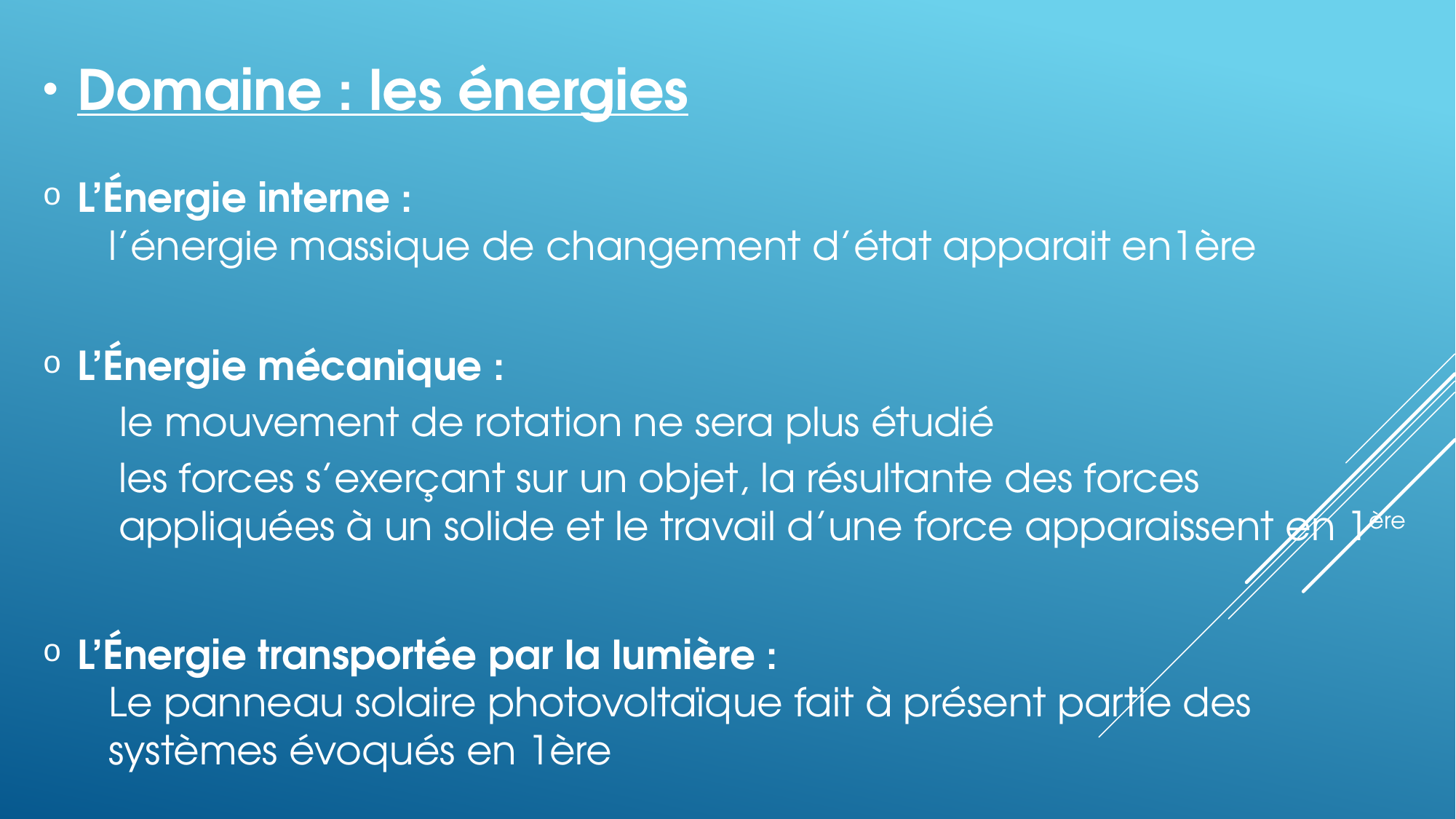

Domaine : les énergies
L’Énergie interne :
l’énergie massique de changement d’état apparait en1ère

L’Énergie mécanique :
 le mouvement de rotation ne sera plus étudié
les forces s’exerçant sur un objet, la résultante des forces appliquées à un solide et le travail d’une force apparaissent en 1ère

L’Énergie transportée par la lumière :
Le panneau solaire photovoltaïque fait à présent partie des systèmes évoqués en 1ère